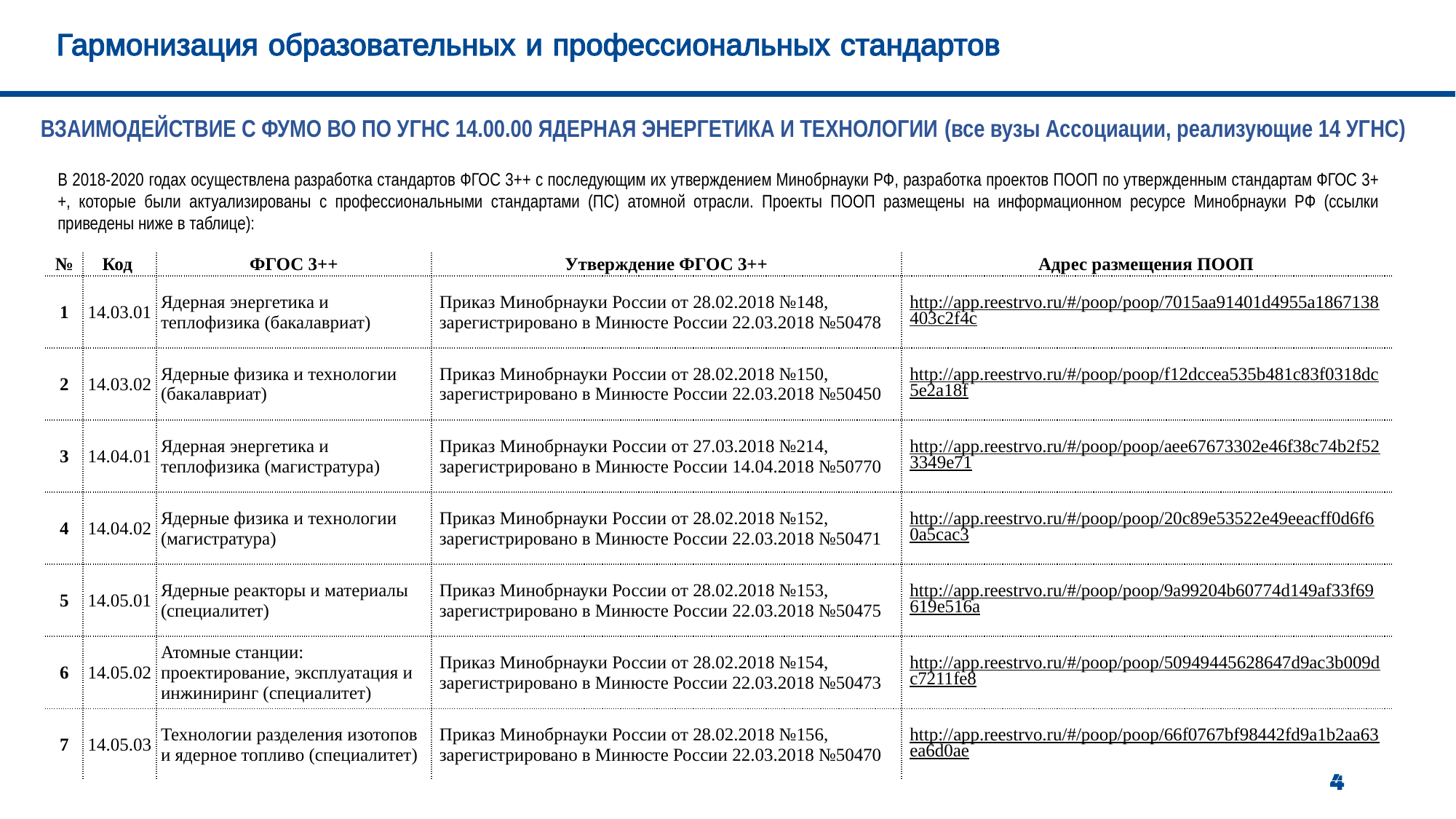

Гармонизация образовательных и профессиональных стандартов
ВЗАИМОДЕЙСТВИЕ С ФУМО ВО ПО УГНС 14.00.00 ЯДЕРНАЯ ЭНЕРГЕТИКА И ТЕХНОЛОГИИ (все вузы Ассоциации, реализующие 14 УГНС)
В 2018-2020 годах осуществлена разработка стандартов ФГОС 3++ с последующим их утверждением Минобрнауки РФ, разработка проектов ПООП по утвержденным стандартам ФГОС 3++, которые были актуализированы с профессиональными стандартами (ПС) атомной отрасли. Проекты ПООП размещены на информационном ресурсе Минобрнауки РФ (ссылки приведены ниже в таблице):
| № | Код | ФГОС 3++ | Утверждение ФГОС 3++ | Адрес размещения ПООП |
| --- | --- | --- | --- | --- |
| 1 | 14.03.01 | Ядерная энергетика и теплофизика (бакалавриат) | Приказ Минобрнауки России от 28.02.2018 №148, зарегистрировано в Минюсте России 22.03.2018 №50478 | http://app.reestrvo.ru/#/poop/poop/7015aa91401d4955a1867138403c2f4c |
| 2 | 14.03.02 | Ядерные физика и технологии (бакалавриат) | Приказ Минобрнауки России от 28.02.2018 №150, зарегистрировано в Минюсте России 22.03.2018 №50450 | http://app.reestrvo.ru/#/poop/poop/f12dccea535b481c83f0318dc5e2a18f |
| 3 | 14.04.01 | Ядерная энергетика и теплофизика (магистратура) | Приказ Минобрнауки России от 27.03.2018 №214, зарегистрировано в Минюсте России 14.04.2018 №50770 | http://app.reestrvo.ru/#/poop/poop/aee67673302e46f38c74b2f523349e71 |
| 4 | 14.04.02 | Ядерные физика и технологии (магистратура) | Приказ Минобрнауки России от 28.02.2018 №152, зарегистрировано в Минюсте России 22.03.2018 №50471 | http://app.reestrvo.ru/#/poop/poop/20c89e53522e49eeacff0d6f60a5cac3 |
| 5 | 14.05.01 | Ядерные реакторы и материалы (специалитет) | Приказ Минобрнауки России от 28.02.2018 №153, зарегистрировано в Минюсте России 22.03.2018 №50475 | http://app.reestrvo.ru/#/poop/poop/9a99204b60774d149af33f69619e516a |
| 6 | 14.05.02 | Атомные станции: проектирование, эксплуатация и инжиниринг (специалитет) | Приказ Минобрнауки России от 28.02.2018 №154, зарегистрировано в Минюсте России 22.03.2018 №50473 | http://app.reestrvo.ru/#/poop/poop/50949445628647d9ac3b009dc7211fe8 |
| 7 | 14.05.03 | Технологии разделения изотопов и ядерное топливо (специалитет) | Приказ Минобрнауки России от 28.02.2018 №156, зарегистрировано в Минюсте России 22.03.2018 №50470 | http://app.reestrvo.ru/#/poop/poop/66f0767bf98442fd9a1b2aa63ea6d0ae |
4